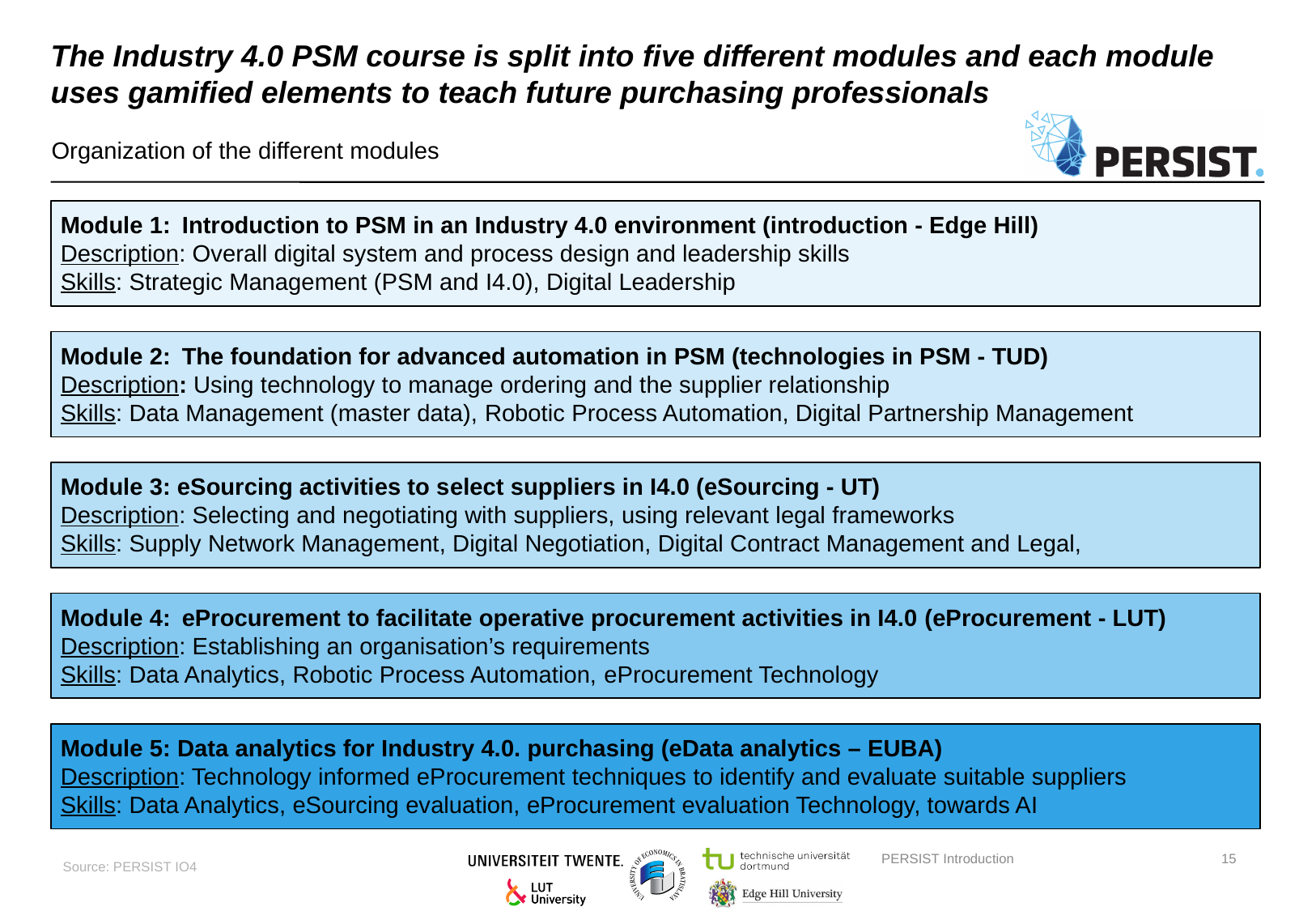

# The Industry 4.0 PSM course is split into five different modules and each module uses gamified elements to teach future purchasing professionals
Organization of the different modules
Module 1:	Introduction to PSM in an Industry 4.0 environment (introduction - Edge Hill)
Description: Overall digital system and process design and leadership skills
Skills: Strategic Management (PSM and I4.0), Digital Leadership
Module 2:	The foundation for advanced automation in PSM (technologies in PSM - TUD)
Description: Using technology to manage ordering and the supplier relationship
Skills: Data Management (master data), Robotic Process Automation, Digital Partnership Management
Module 3: eSourcing activities to select suppliers in I4.0 (eSourcing - UT)
Description: Selecting and negotiating with suppliers, using relevant legal frameworks
Skills: Supply Network Management, Digital Negotiation, Digital Contract Management and Legal,
Module 4:	eProcurement to facilitate operative procurement activities in I4.0 (eProcurement - LUT)
Description: Establishing an organisation’s requirements
Skills: Data Analytics, Robotic Process Automation, eProcurement Technology
Module 5: Data analytics for Industry 4.0. purchasing (eData analytics – EUBA)
Description: Technology informed eProcurement techniques to identify and evaluate suitable suppliers
Skills: Data Analytics, eSourcing evaluation, eProcurement evaluation Technology, towards AI
Source: PERSIST IO4